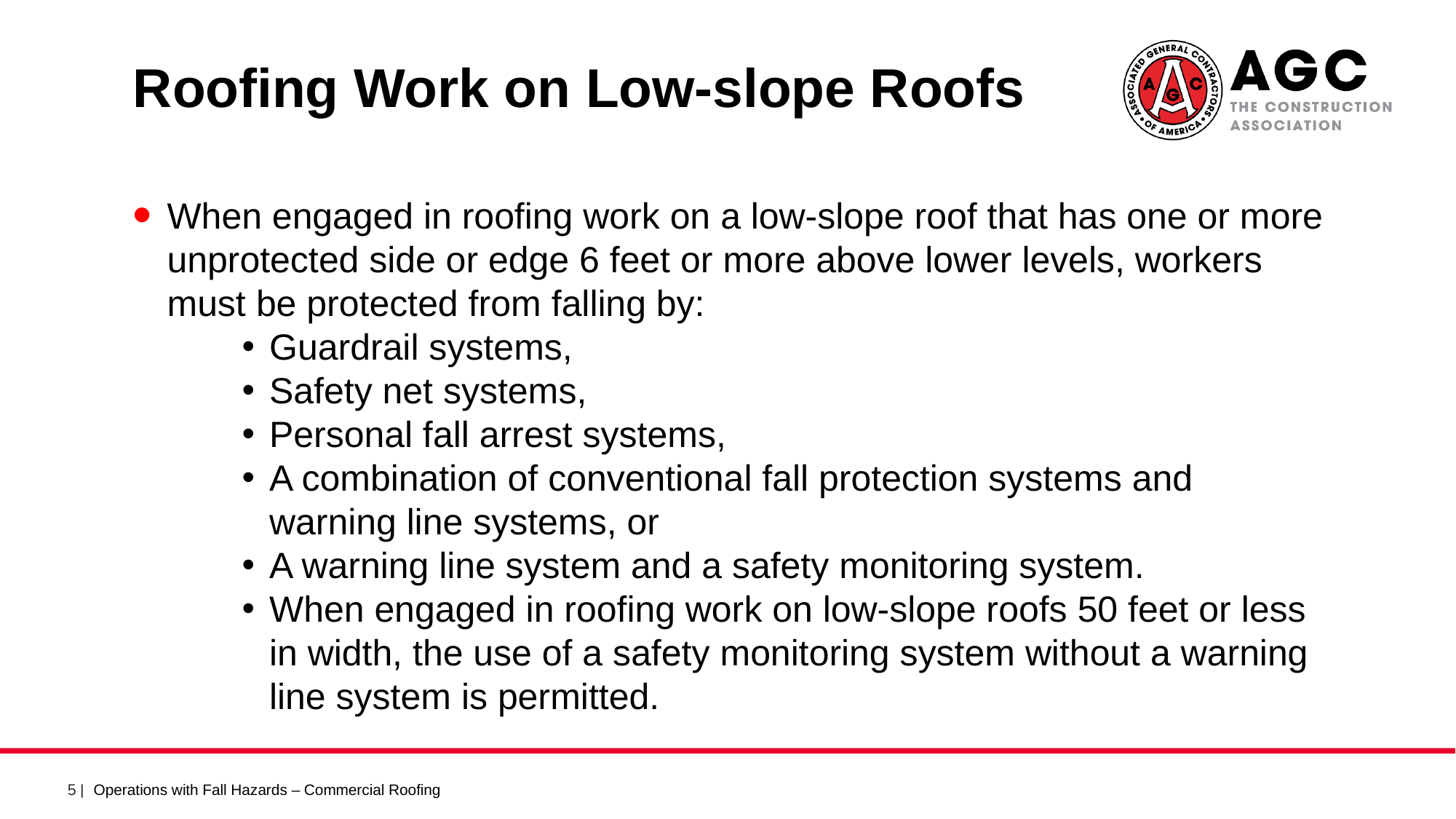

Roofing Work on Low-slope Roofs
When engaged in roofing work on a low-slope roof that has one or more unprotected side or edge 6 feet or more above lower levels, workers must be protected from falling by:
Guardrail systems,
Safety net systems,
Personal fall arrest systems,
A combination of conventional fall protection systems and warning line systems, or
A warning line system and a safety monitoring system.
When engaged in roofing work on low-slope roofs 50 feet or less in width, the use of a safety monitoring system without a warning line system is permitted.
Operations with Fall Hazards – Commercial Roofing